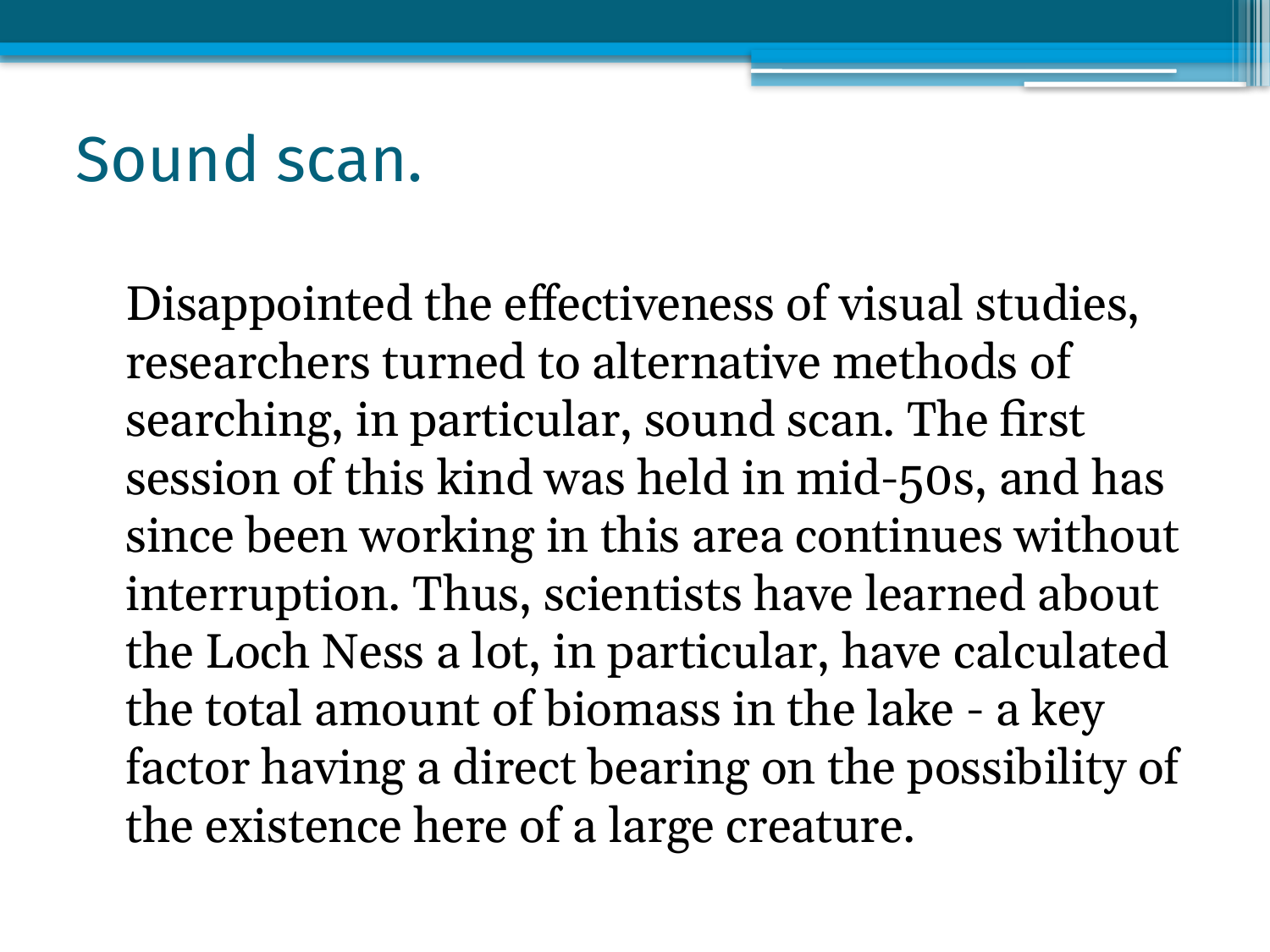

# Sound scan.
   Disappointed the effectiveness of visual studies, researchers turned to alternative methods of searching, in particular, sound scan. The first session of this kind was held in mid-50s, and has since been working in this area continues without interruption. Thus, scientists have learned about the Loch Ness a lot, in particular, have calculated the total amount of biomass in the lake - a key factor having a direct bearing on the possibility of the existence here of a large creature.